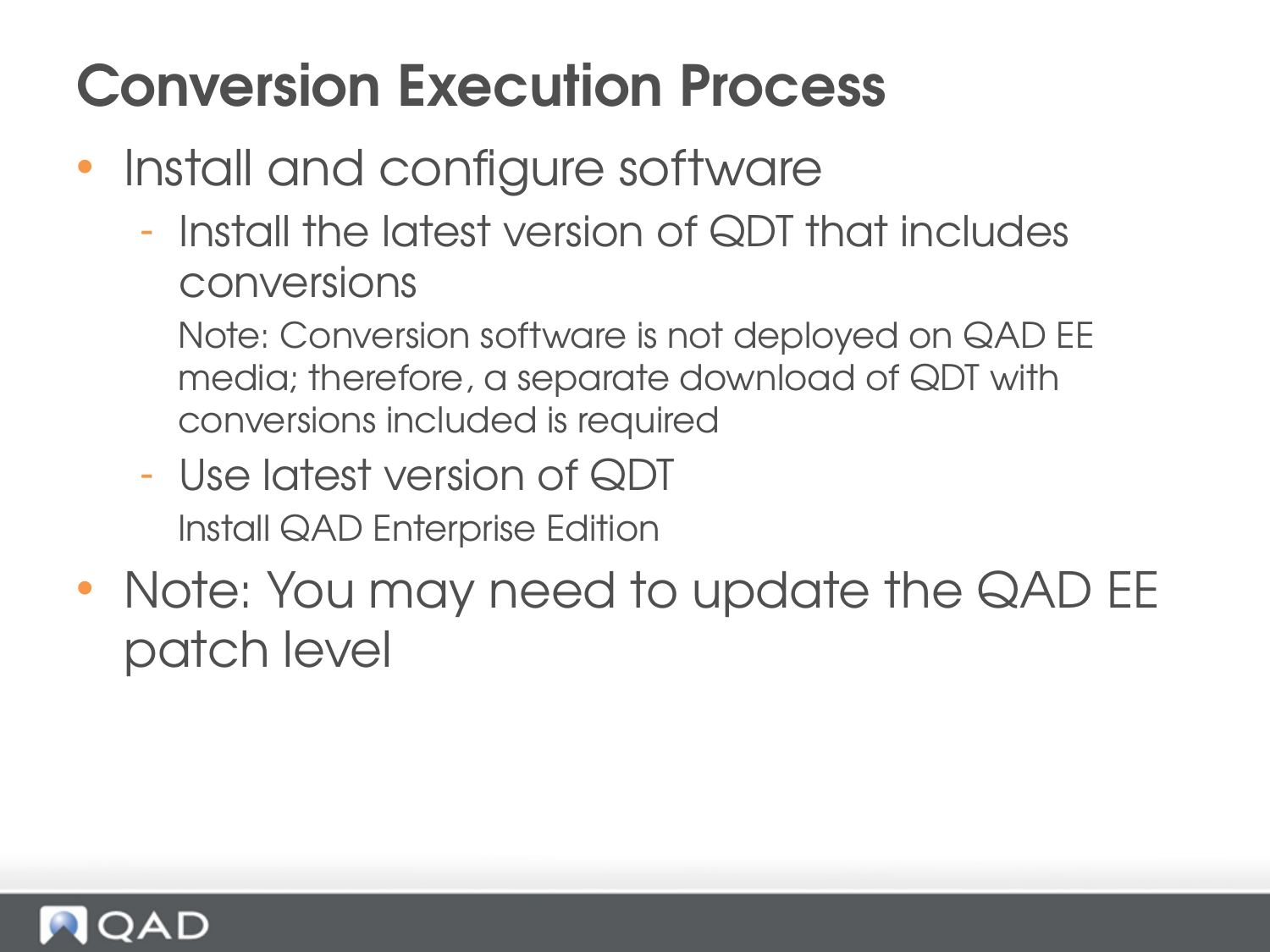

# Conversion Execution Process
Install and configure software
Install the latest version of QDT that includes conversions
Note: Conversion software is not deployed on QAD EE media; therefore, a separate download of QDT with conversions included is required
Use latest version of QDT
Install QAD Enterprise Edition
Note: You may need to update the QAD EE patch level